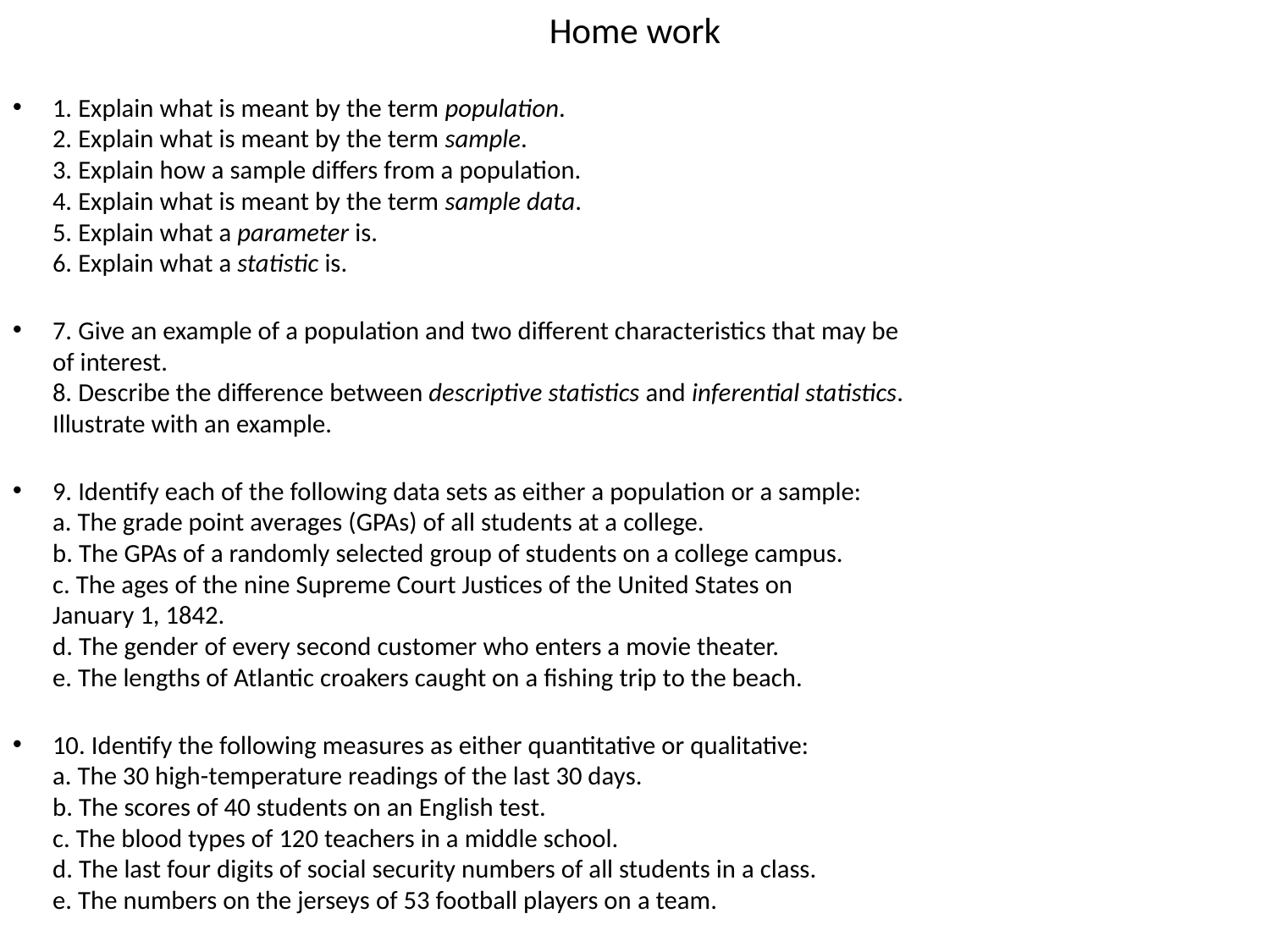

# Home work
1. Explain what is meant by the term population.
2. Explain what is meant by the term sample.
3. Explain how a sample differs from a population.
4. Explain what is meant by the term sample data.
5. Explain what a parameter is.
6. Explain what a statistic is.
7. Give an example of a population and two different characteristics that may be
of interest.
8. Describe the difference between descriptive statistics and inferential statistics.
Illustrate with an example.
9. Identify each of the following data sets as either a population or a sample:
a. The grade point averages (GPAs) of all students at a college.
b. The GPAs of a randomly selected group of students on a college campus.
c. The ages of the nine Supreme Court Justices of the United States on
January 1, 1842.
d. The gender of every second customer who enters a movie theater.
e. The lengths of Atlantic croakers caught on a fishing trip to the beach.
10. Identify the following measures as either quantitative or qualitative:
a. The 30 high-temperature readings of the last 30 days.
b. The scores of 40 students on an English test.
c. The blood types of 120 teachers in a middle school.
d. The last four digits of social security numbers of all students in a class.
e. The numbers on the jerseys of 53 football players on a team.